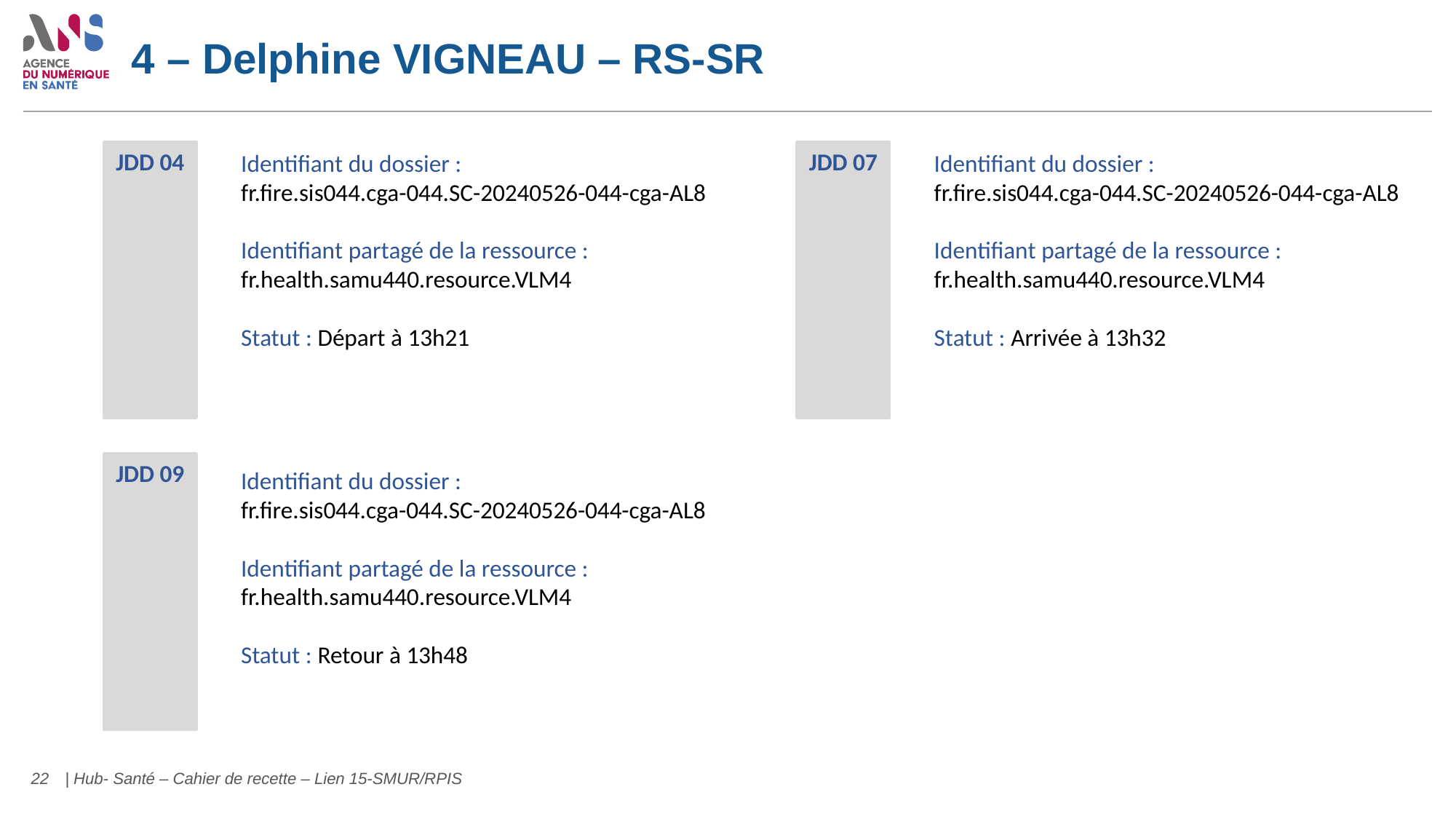

# 4 – Delphine VIGNEAU – RS-SR
JDD 04
Identifiant du dossier :
fr.fire.sis044.cga-044.SC-20240526-044-cga-AL8

Identifiant partagé de la ressource : fr.health.samu440.resource.VLM4

Statut : Départ à 13h21
JDD 07
Identifiant du dossier :
fr.fire.sis044.cga-044.SC-20240526-044-cga-AL8

Identifiant partagé de la ressource : fr.health.samu440.resource.VLM4

Statut : Arrivée à 13h32
JDD 09
Identifiant du dossier :
fr.fire.sis044.cga-044.SC-20240526-044-cga-AL8

Identifiant partagé de la ressource : fr.health.samu440.resource.VLM4

Statut : Retour à 13h48
22
| Hub- Santé – Cahier de recette – Lien 15-SMUR/RPIS